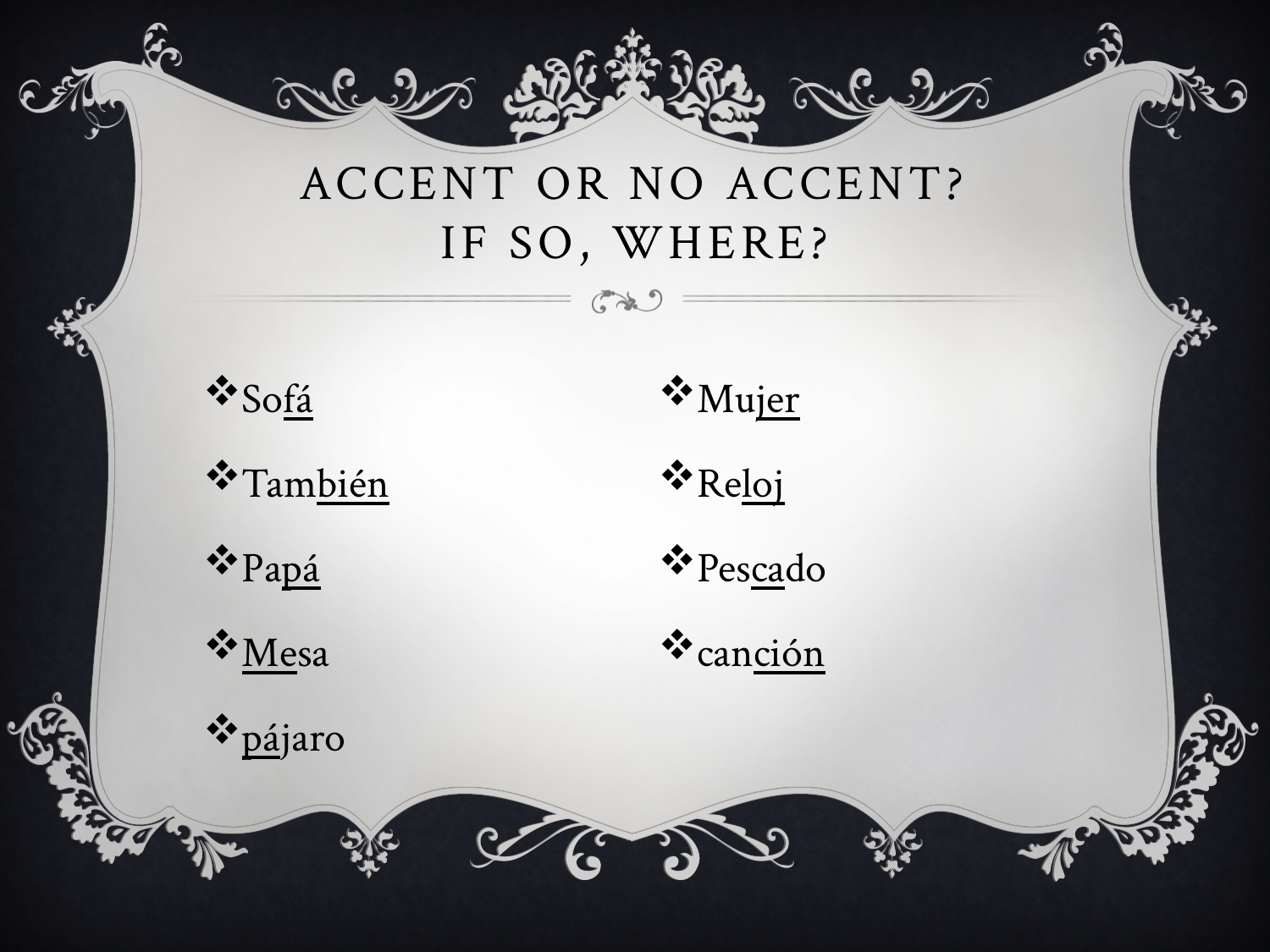

# Accent or no accent? If so, where?
Sofá
También
Papá
Mesa
pájaro
Mujer
Reloj
Pescado
canción